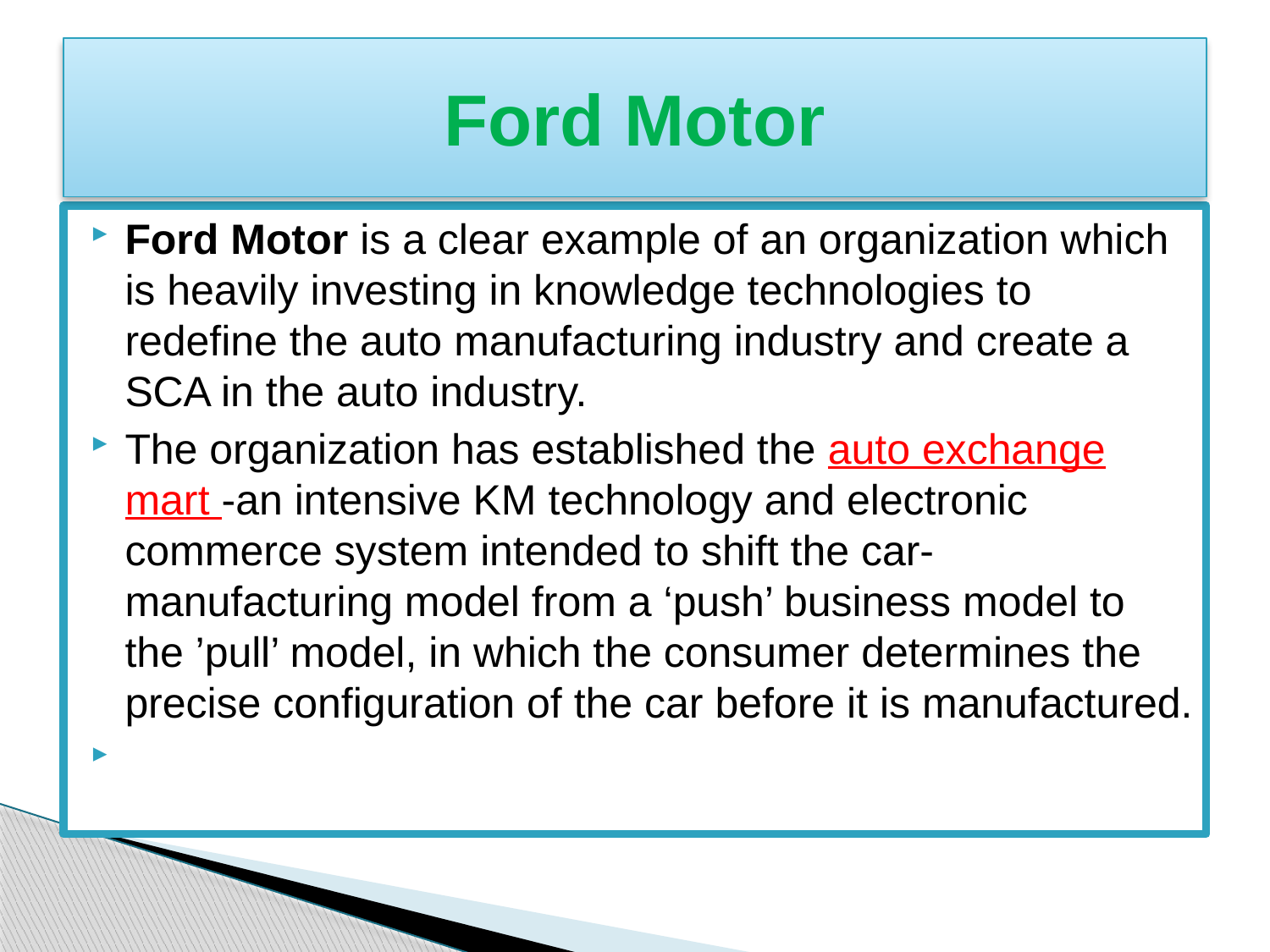

# Ford Motor
Ford Motor is a clear example of an organization which is heavily investing in knowledge technologies to redefine the auto manufacturing industry and create a SCA in the auto industry.
The organization has established the auto exchange mart -an intensive KM technology and electronic commerce system intended to shift the car-manufacturing model from a ‘push’ business model to the ’pull’ model, in which the consumer determines the precise configuration of the car before it is manufactured.